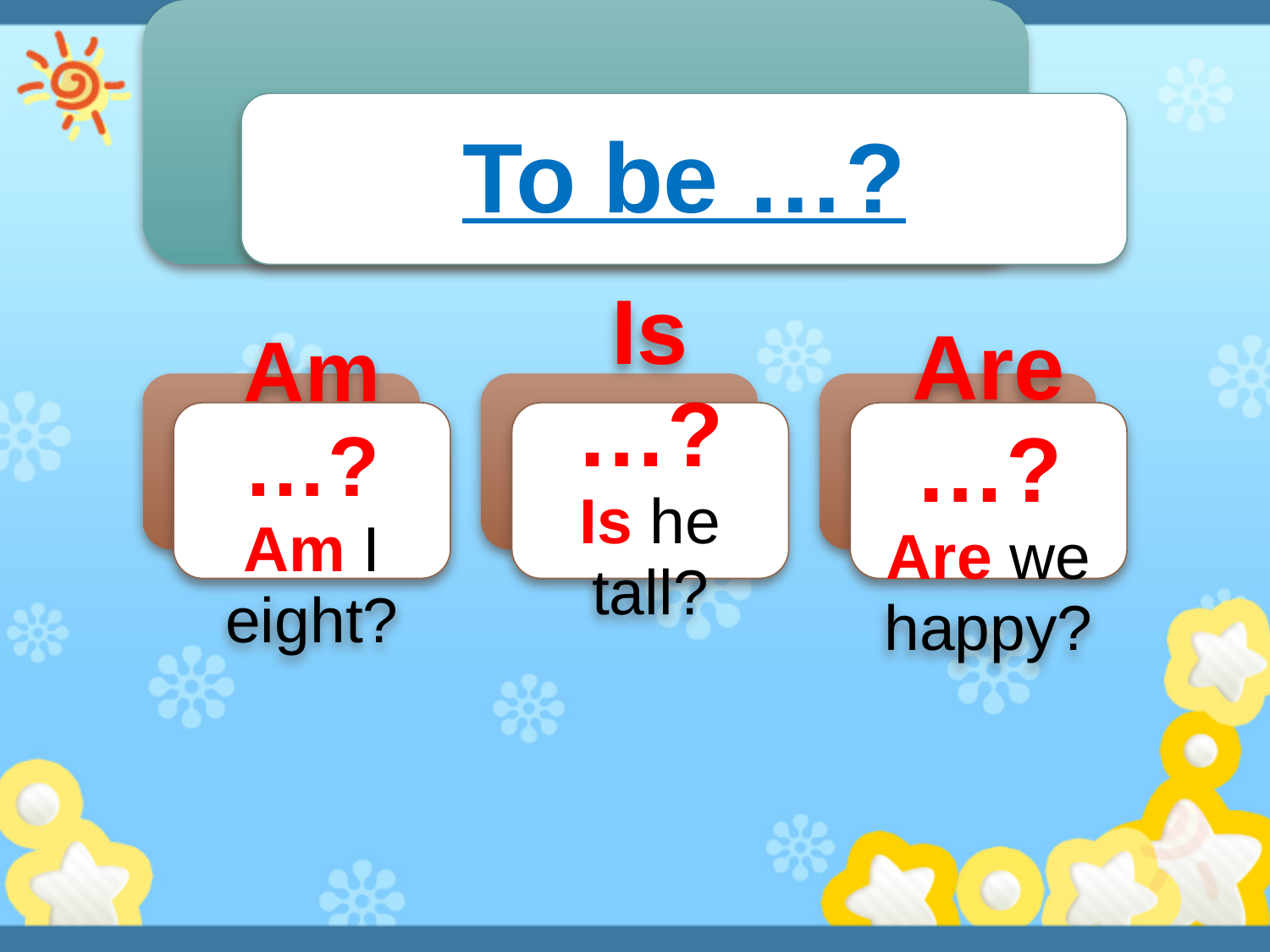

To be …?
Am …?
Am I eight?
Is …?
Is he tall?
Are …?
Are we happy?